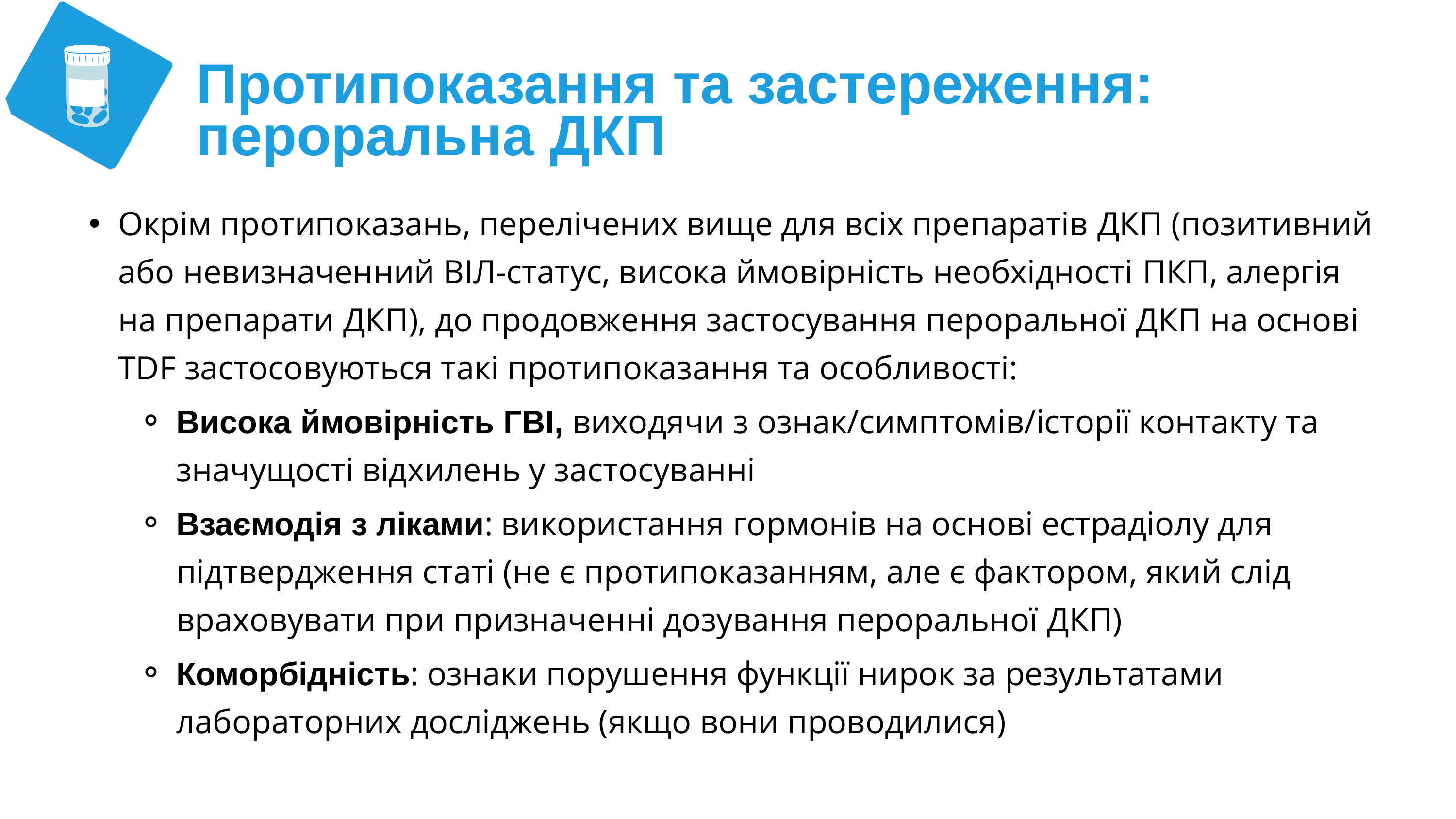

Протипоказання та застереження: пероральна ДКП
Окрім протипоказань, перелічених вище для всіх препаратів ДКП (позитивний або невизначенний ВІЛ-статус, висока ймовірність необхідності ПКП, алергія на препарати ДКП), до продовження застосування пероральної ДКП на основі TDF застосовуються такі протипоказання та особливості:
Висока ймовірність ГВІ, виходячи з ознак/симптомів/історії контакту та значущості відхилень у застосуванні
Взаємодія з ліками: використання гормонів на основі естрадіолу для підтвердження статі (не є протипоказанням, але є фактором, який слід враховувати при призначенні дозування пероральної ДКП)
Коморбідність: ознаки порушення функції нирок за результатами лабораторних досліджень (якщо вони проводилися)